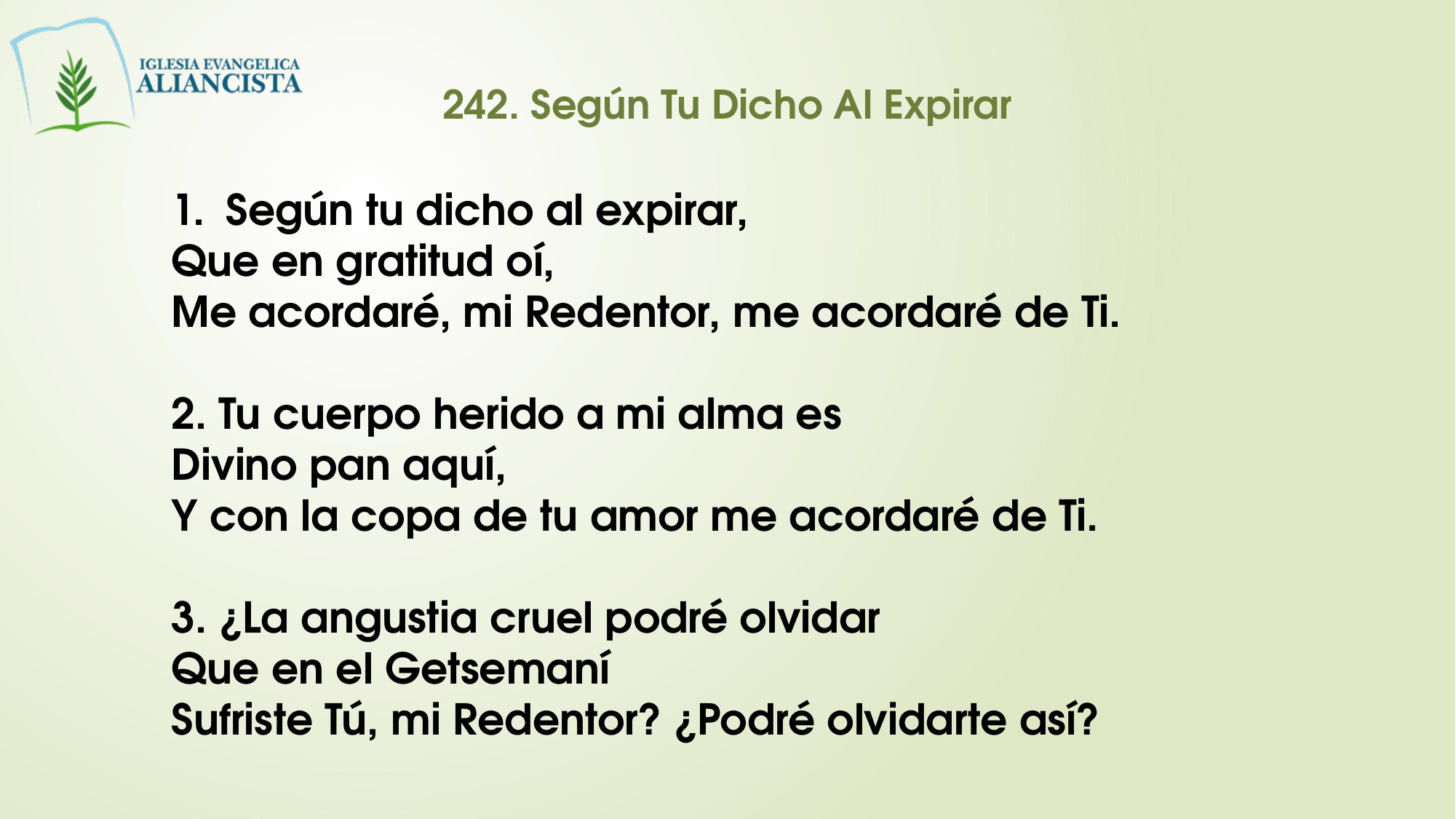

242. Según Tu Dicho Al Expirar
Según tu dicho al expirar,
Que en gratitud oí,
Me acordaré, mi Redentor, me acordaré de Ti.

2. Tu cuerpo herido a mi alma es
Divino pan aquí,
Y con la copa de tu amor me acordaré de Ti.

3. ¿La angustia cruel podré olvidar
Que en el Getsemaní
Sufriste Tú, mi Redentor? ¿Podré olvidarte así?